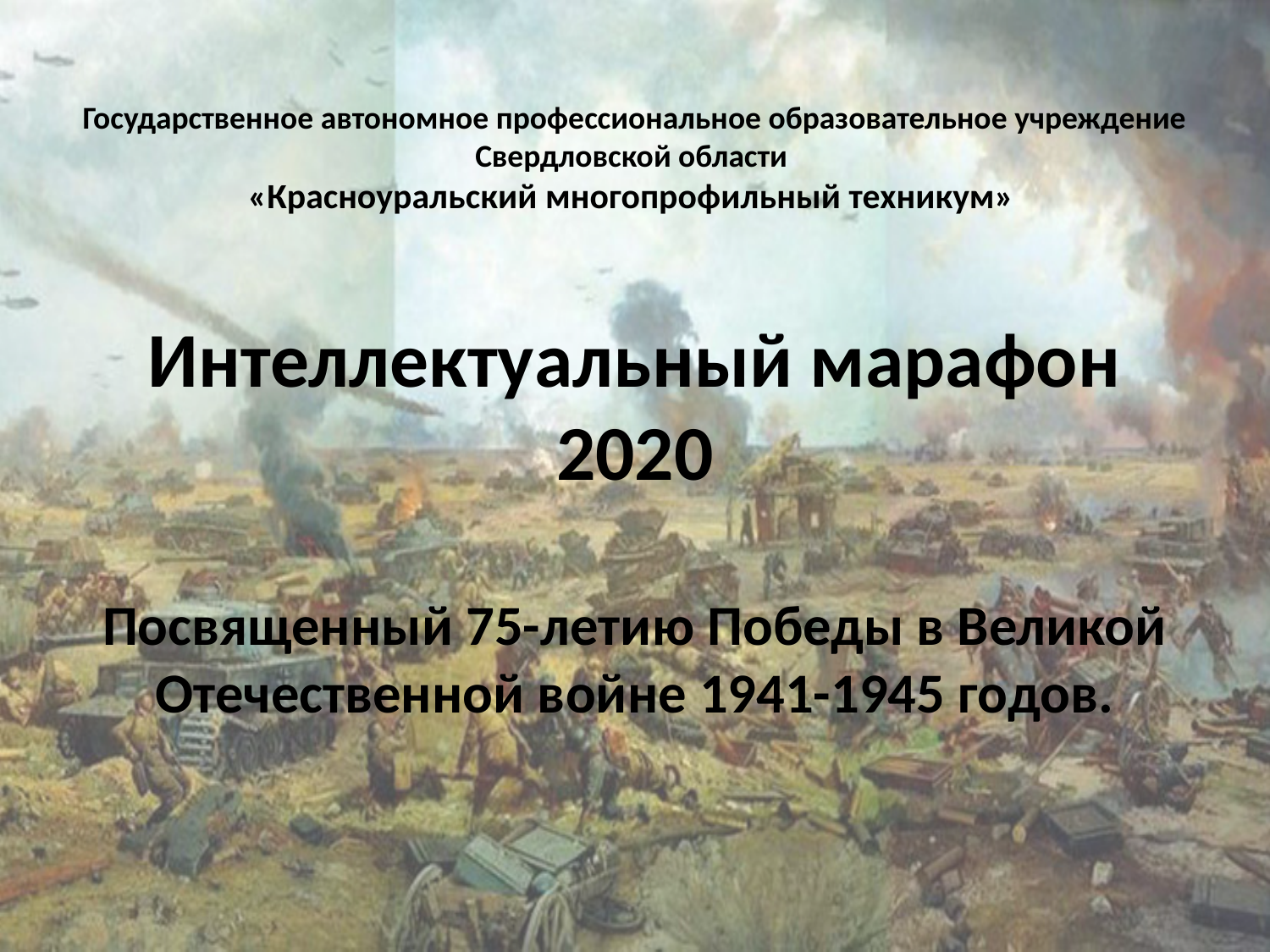

# Государственное автономное профессиональное образовательное учреждение Свердловской области «Красноуральский многопрофильный техникум» Интеллектуальный марафон 2020 Посвященный 75-летию Победы в Великой Отечественной войне 1941-1945 годов.